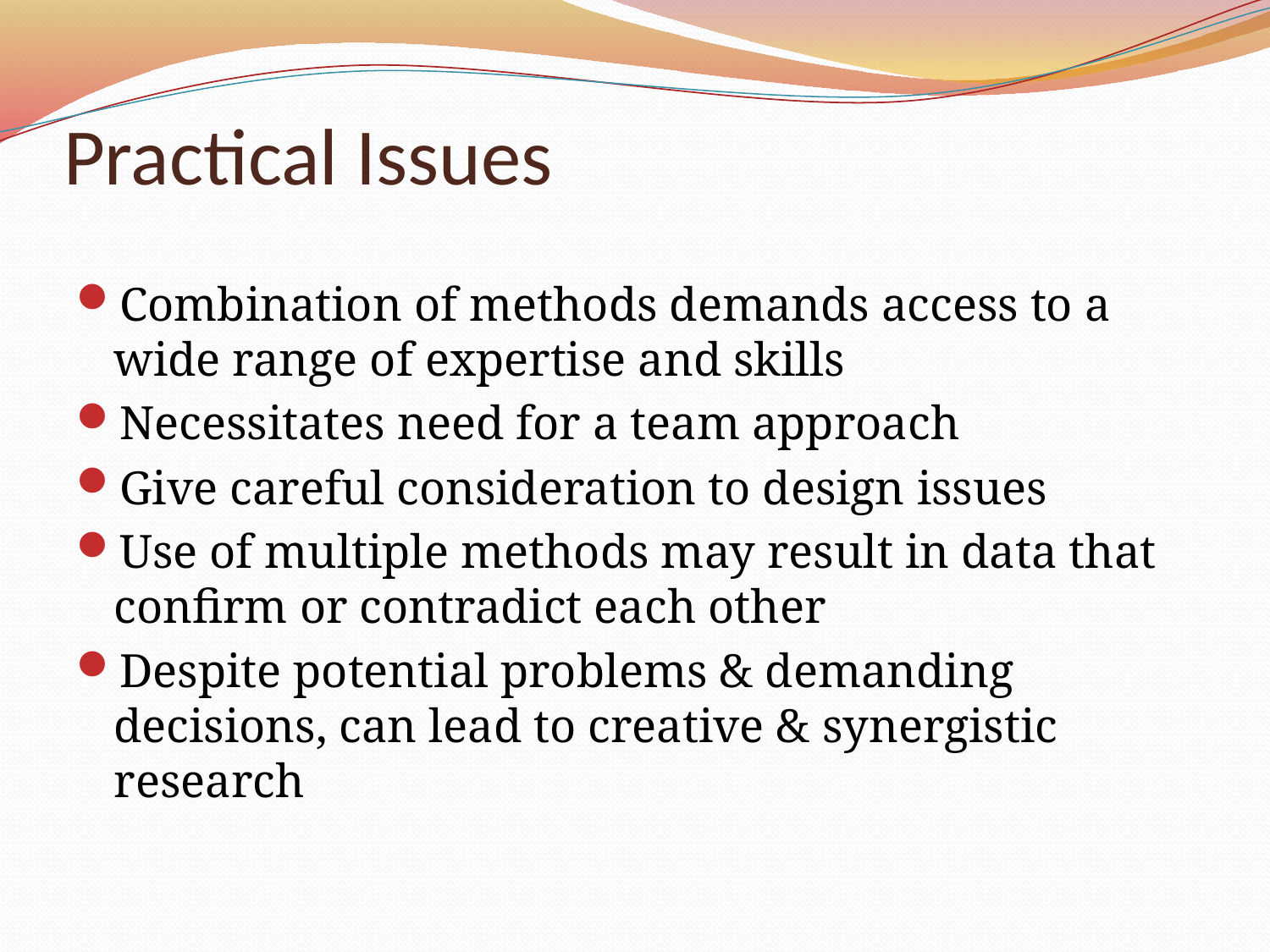

# Practical Issues
Combination of methods demands access to a wide range of expertise and skills
Necessitates need for a team approach
Give careful consideration to design issues
Use of multiple methods may result in data that confirm or contradict each other
Despite potential problems & demanding decisions, can lead to creative & synergistic research